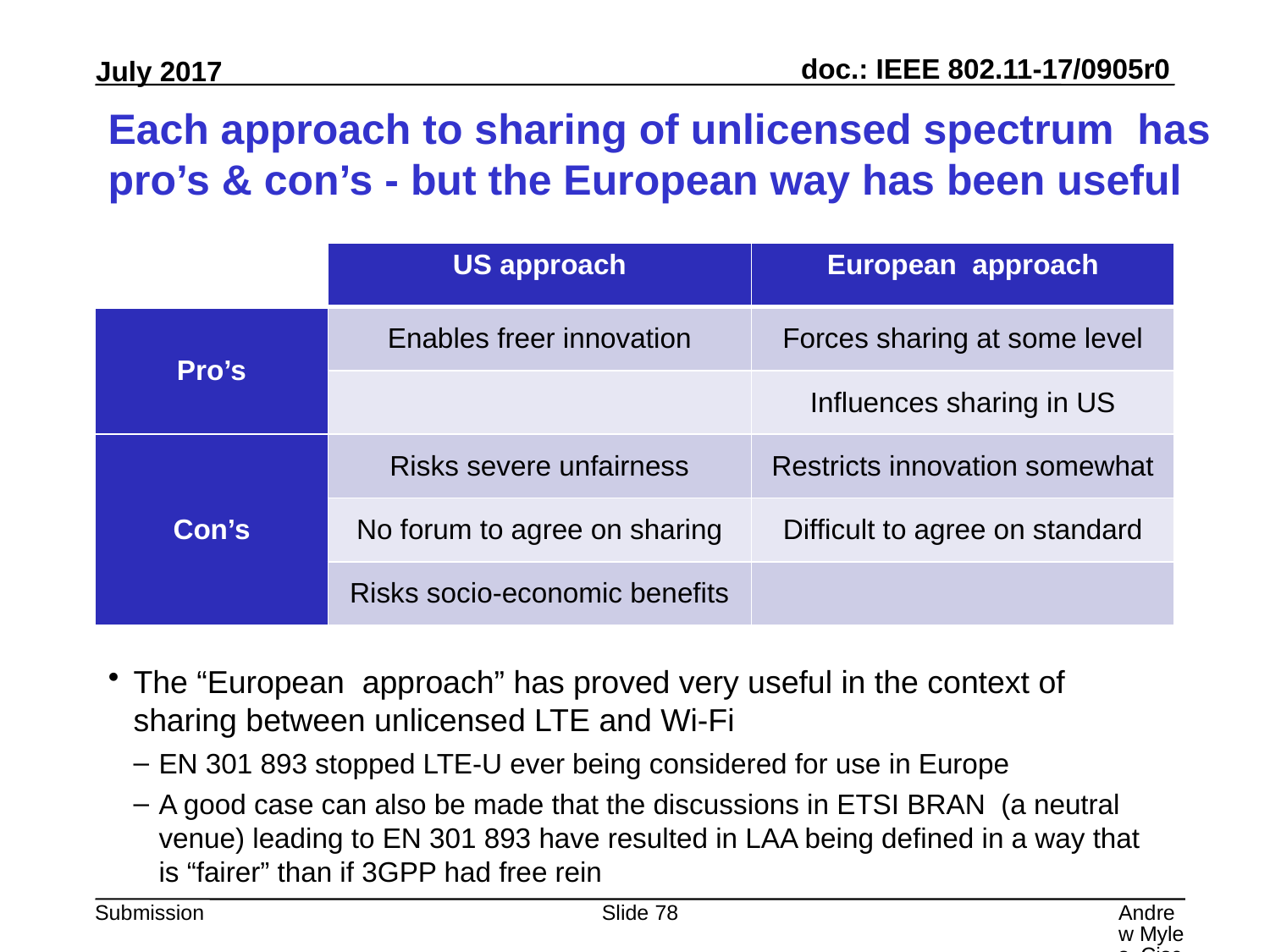

# Each approach to sharing of unlicensed spectrum  has pro’s & con’s - but the European way has been useful
|  | US approach | European approach |
| --- | --- | --- |
| Pro’s | Enables freer innovation | Forces sharing at some level |
|  |  | Influences sharing in US |
| Con’s | Risks severe unfairness | Restricts innovation somewhat |
|  | No forum to agree on sharing | Difficult to agree on standard |
|  | Risks socio-economic benefits |  |
The “European  approach” has proved very useful in the context of sharing between unlicensed LTE and Wi-Fi
EN 301 893 stopped LTE-U ever being considered for use in Europe
A good case can also be made that the discussions in ETSI BRAN  (a neutral venue) leading to EN 301 893 have resulted in LAA being defined in a way that is “fairer” than if 3GPP had free rein
Slide 78
Andrew Myles, Cisco